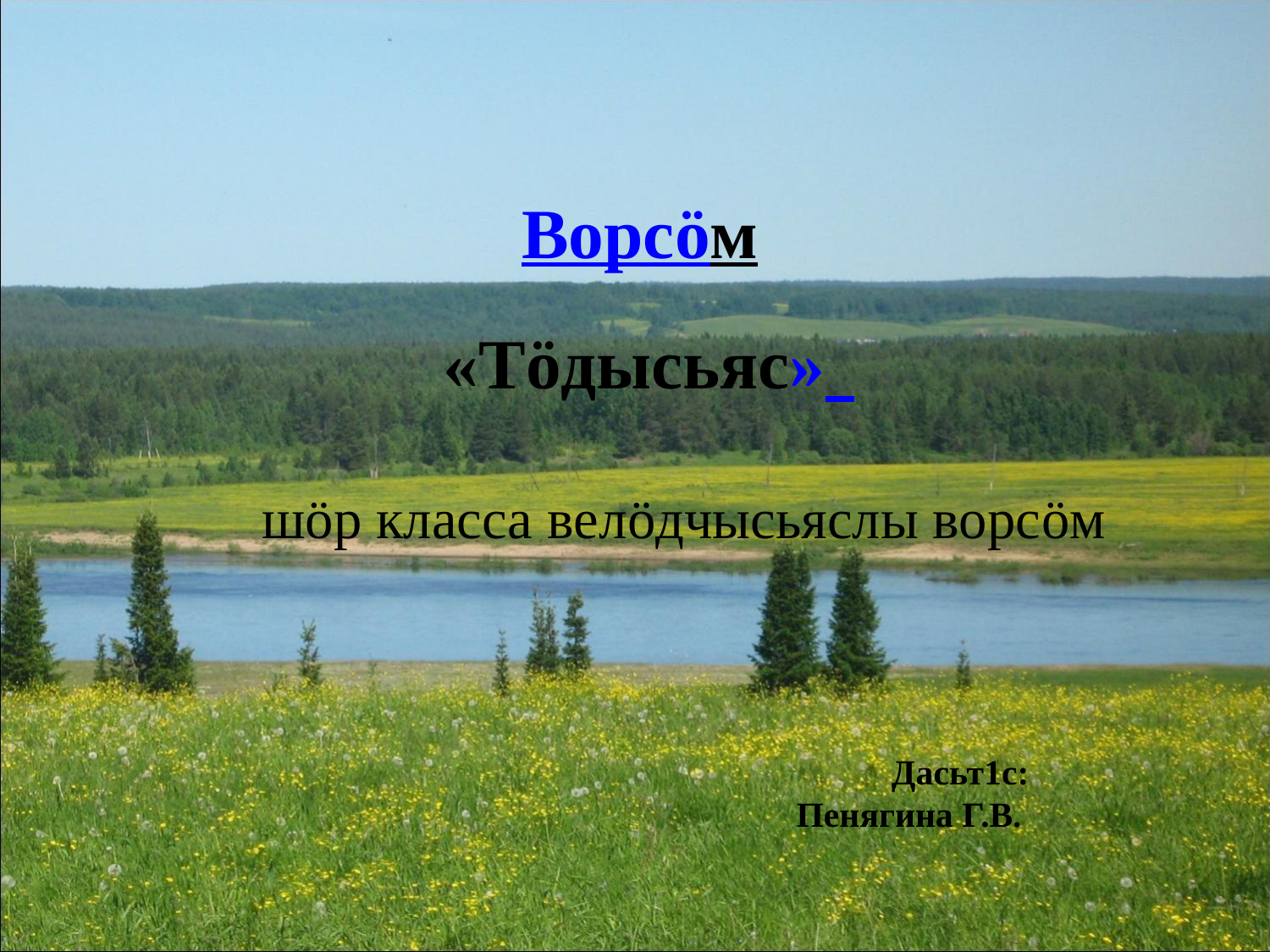

# Ворсöм «Тöдысьяс»
шöр класса велöдчысьяслы ворсöм
Дасьт1с: Пенягина Г.В.